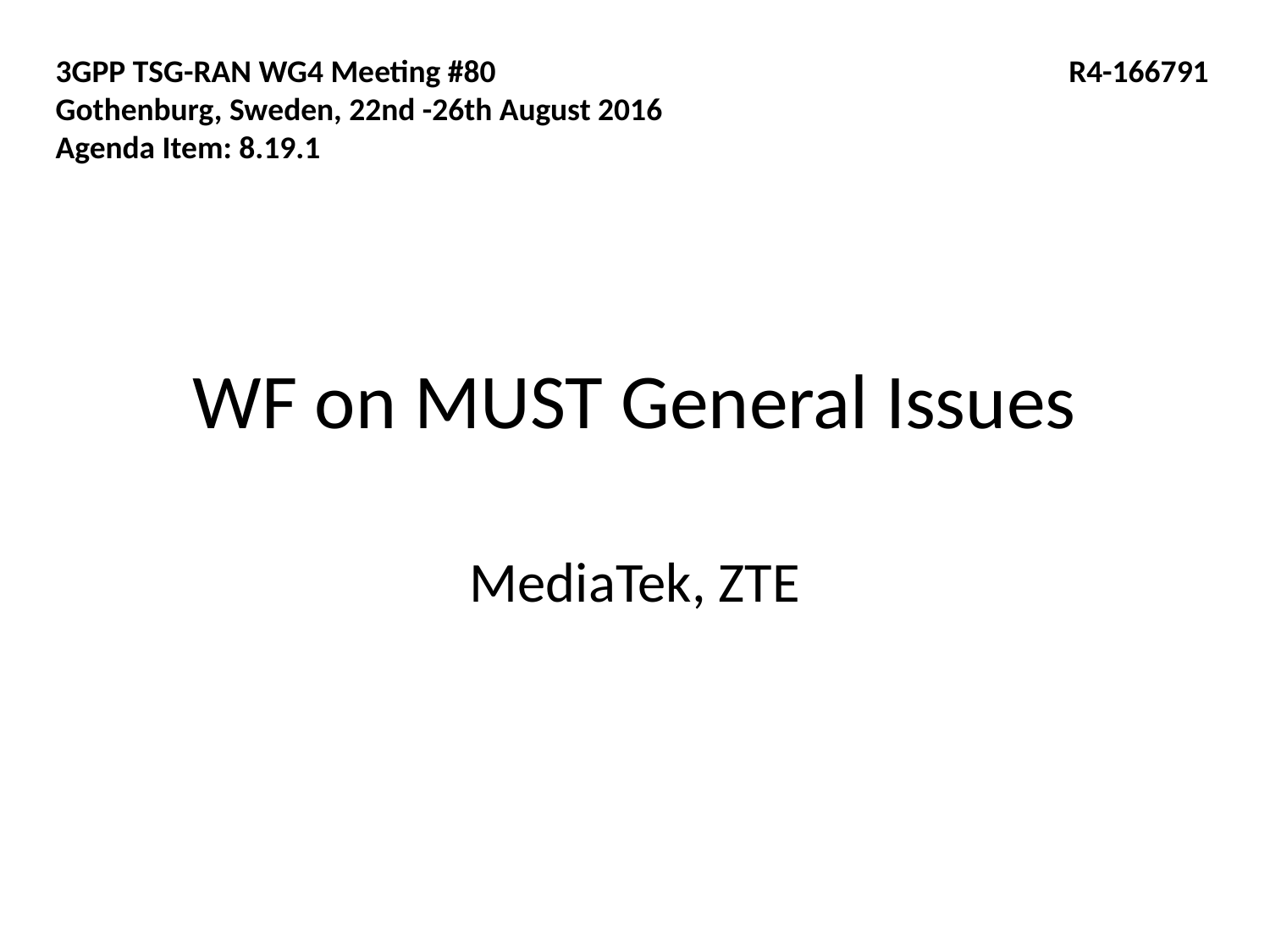

3GPP TSG-RAN WG4 Meeting #80
Gothenburg, Sweden, 22nd -26th August 2016
Agenda Item: 8.19.1
R4-166791
# WF on MUST General Issues
MediaTek, ZTE